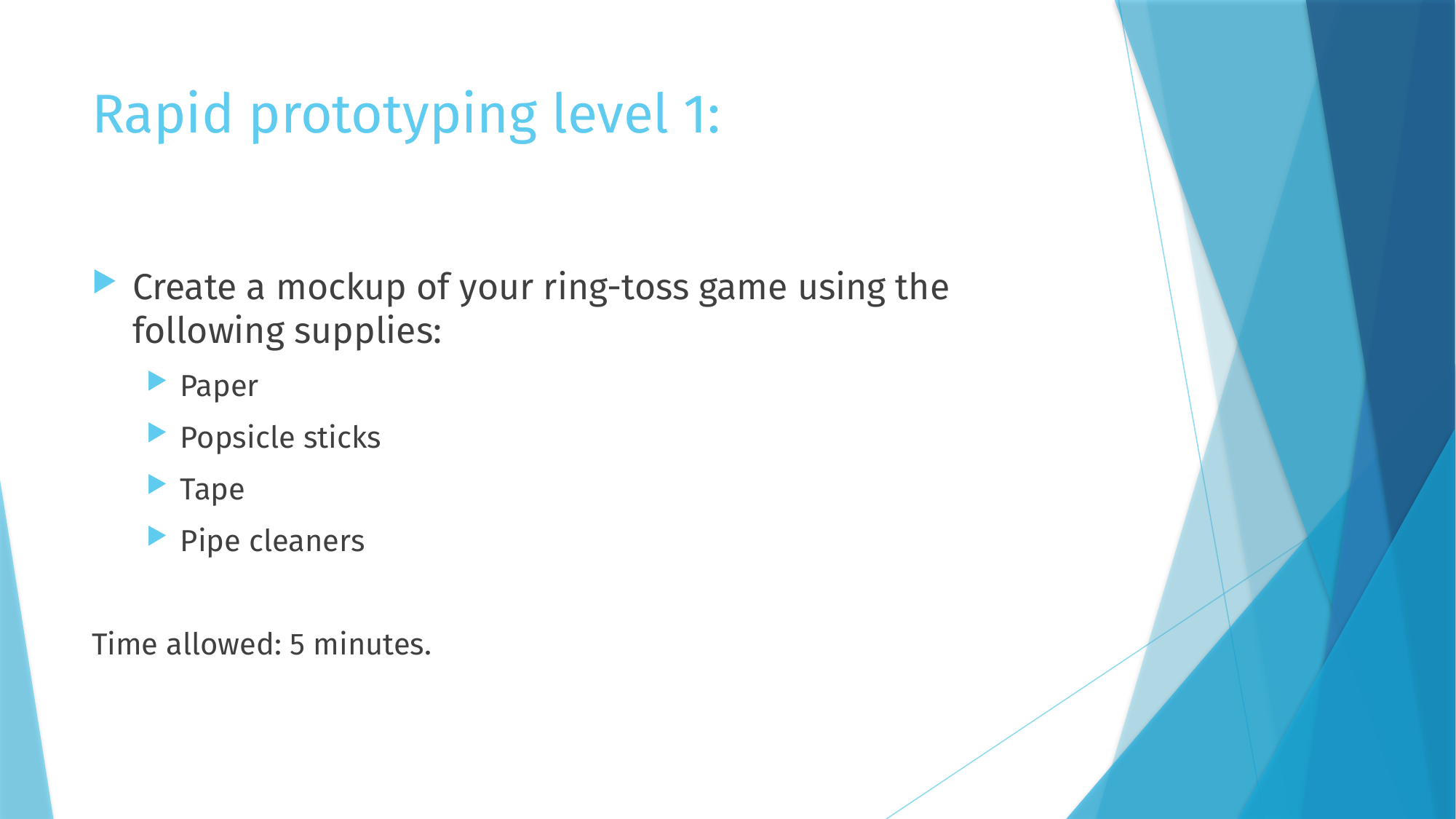

# Rapid prototyping level 1:
Create a mockup of your ring-toss game using the following supplies:
Paper
Popsicle sticks
Tape
Pipe cleaners

Time allowed: 5 minutes.